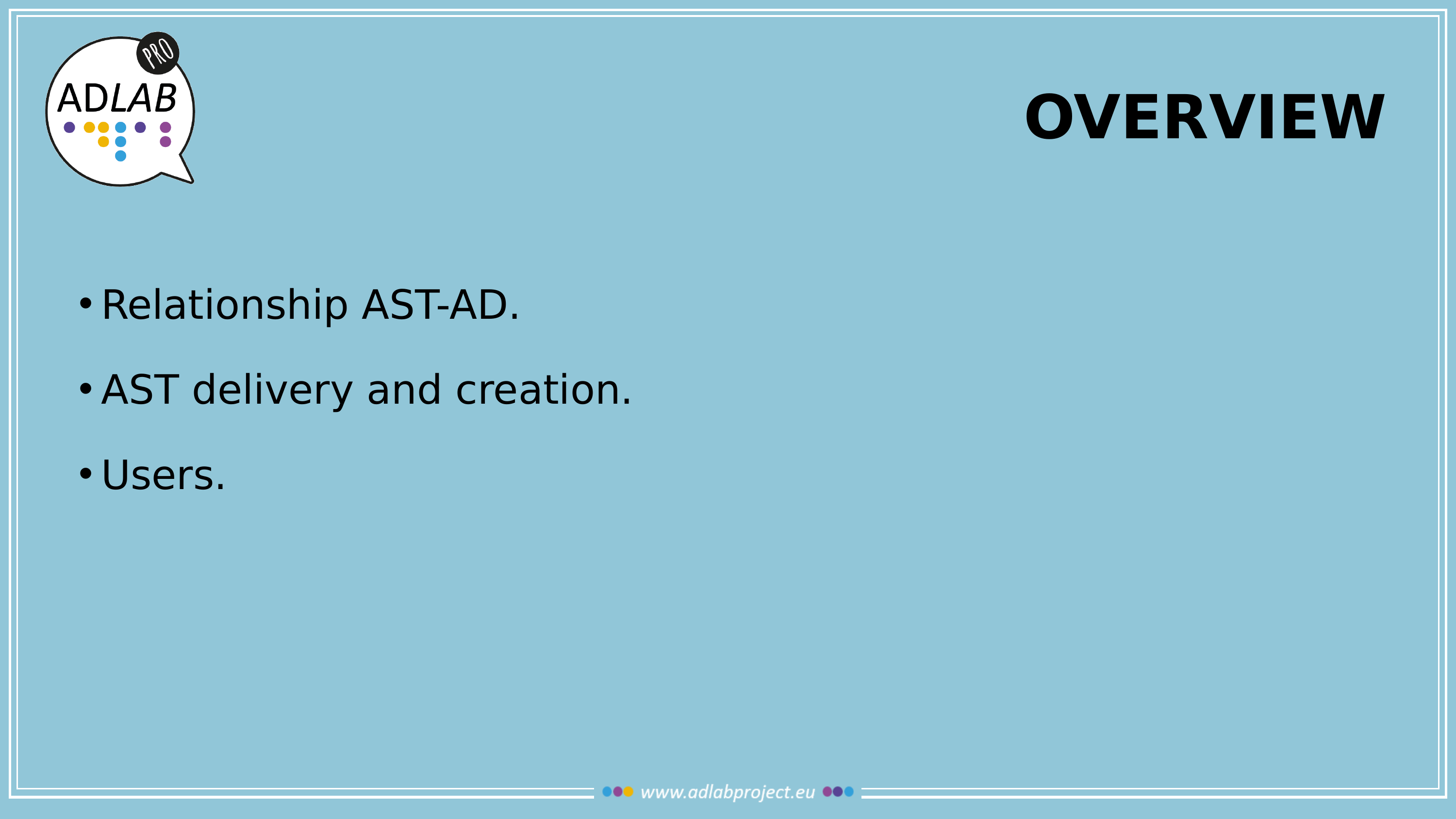

# Overview
Relationship AST-AD.
AST delivery and creation.
Users.